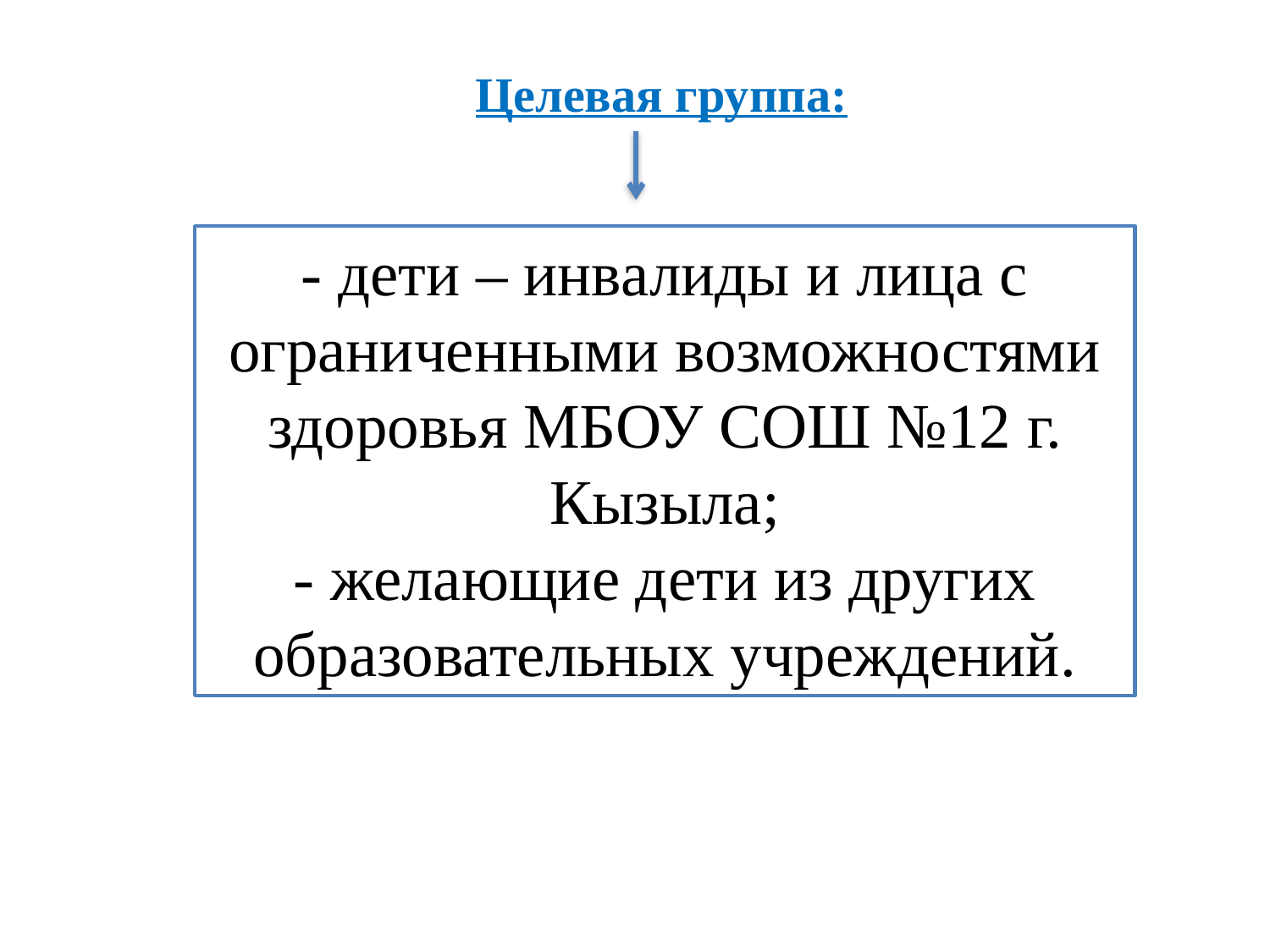

Целевая группа:
- дети – инвалиды и лица с ограниченными возможностями здоровья МБОУ СОШ №12 г. Кызыла;
- желающие дети из других образовательных учреждений.